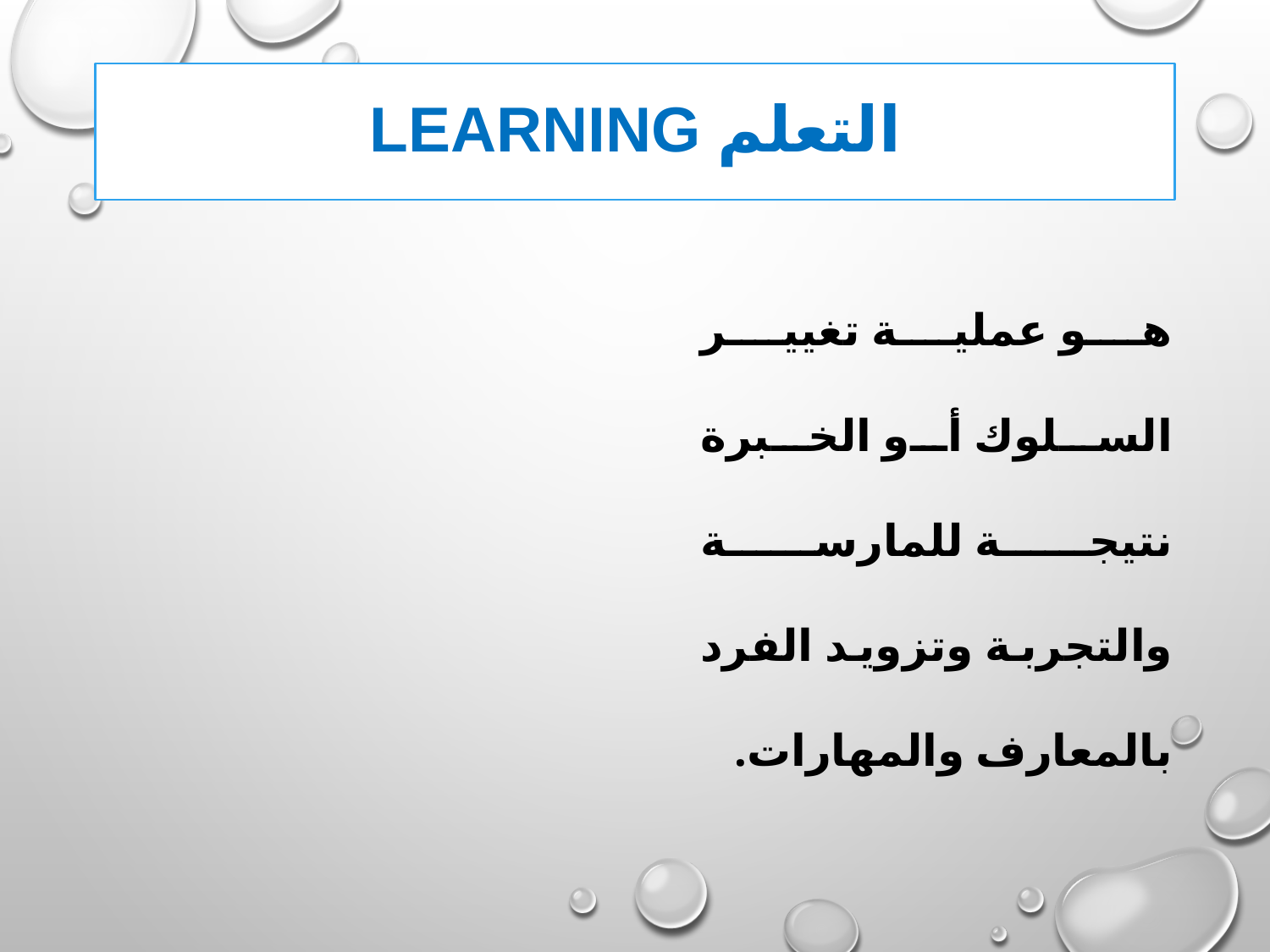

# التعلم learning
هو عملية تغيير السلوك أو الخبرة نتيجة للمارسة والتجربة وتزويد الفرد بالمعارف والمهارات.